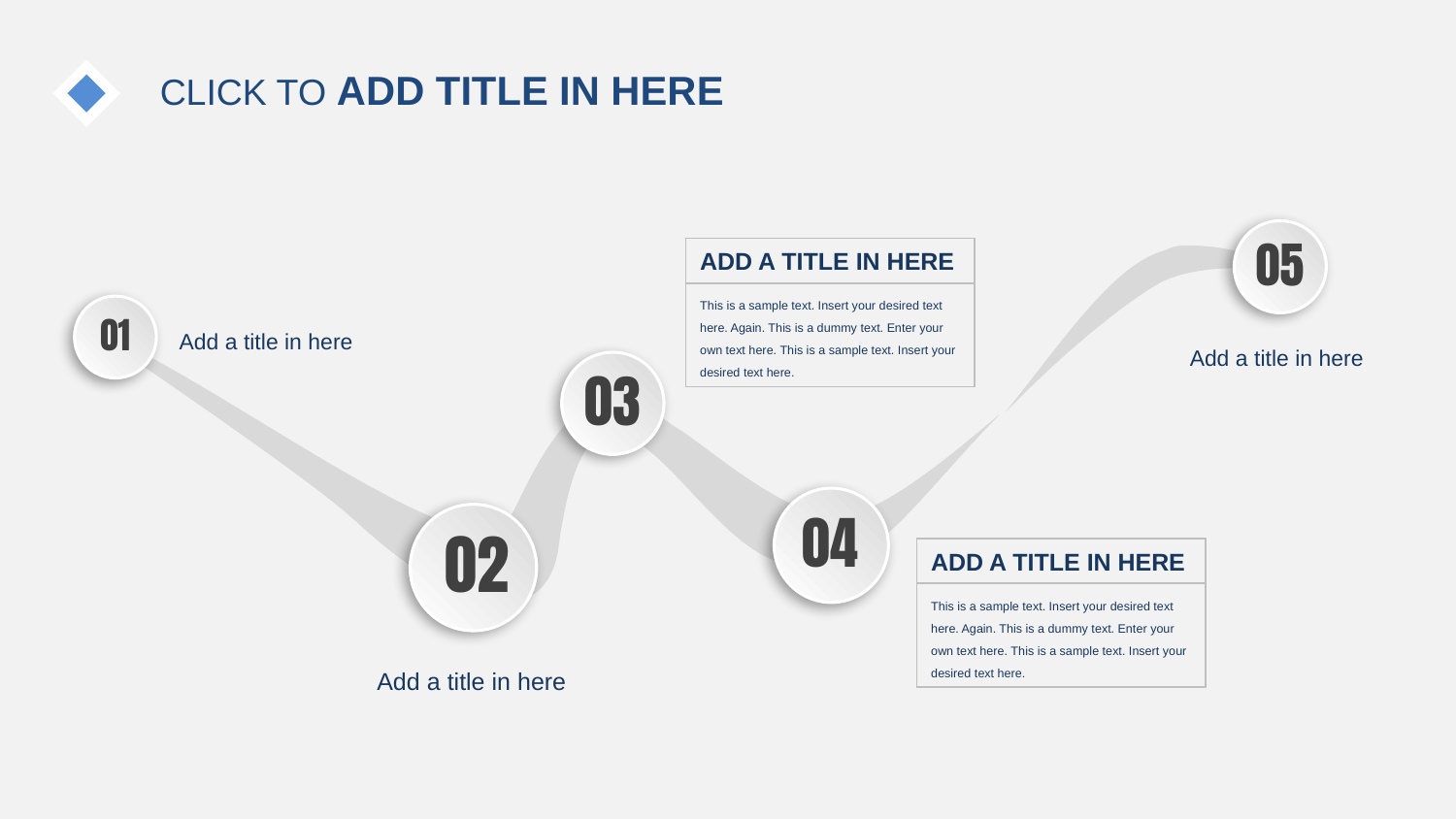

05
ADD A TITLE IN HERE
This is a sample text. Insert your desired text here. Again. This is a dummy text. Enter your own text here. This is a sample text. Insert your desired text here.

01
Add a title in here
Add a title in here

03

04

02
ADD A TITLE IN HERE
This is a sample text. Insert your desired text here. Again. This is a dummy text. Enter your own text here. This is a sample text. Insert your desired text here.
Add a title in here